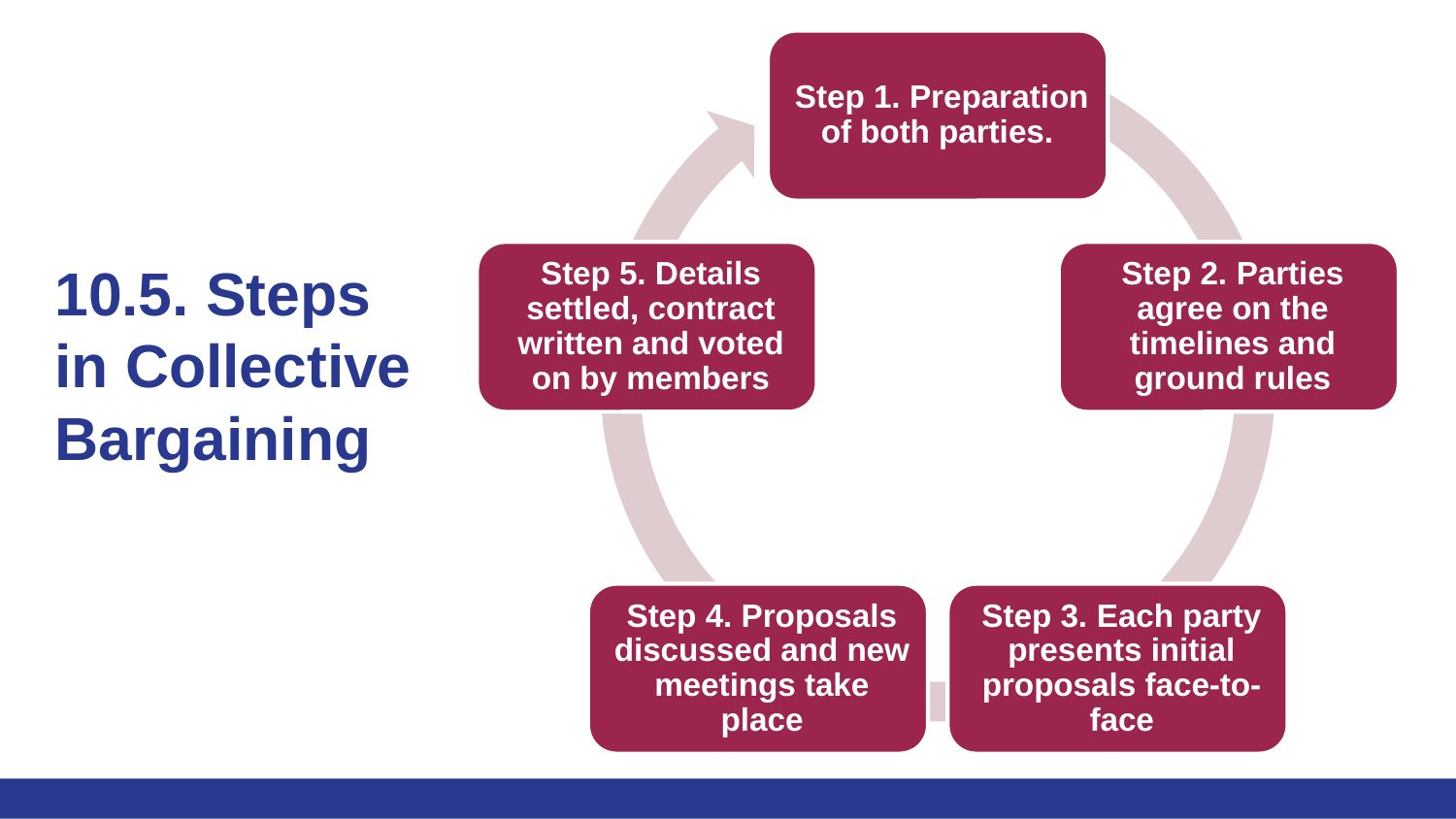

Step 1. Preparation of both parties.
Step 2. Parties agree on the timelines and ground rules
Step 3. Each party presents initial proposals face-to-face
Step 4. Proposals discussed and new meetings take place
Step 5. Details settled, contract written and voted on by members
# 10.5. Steps in Collective Bargaining